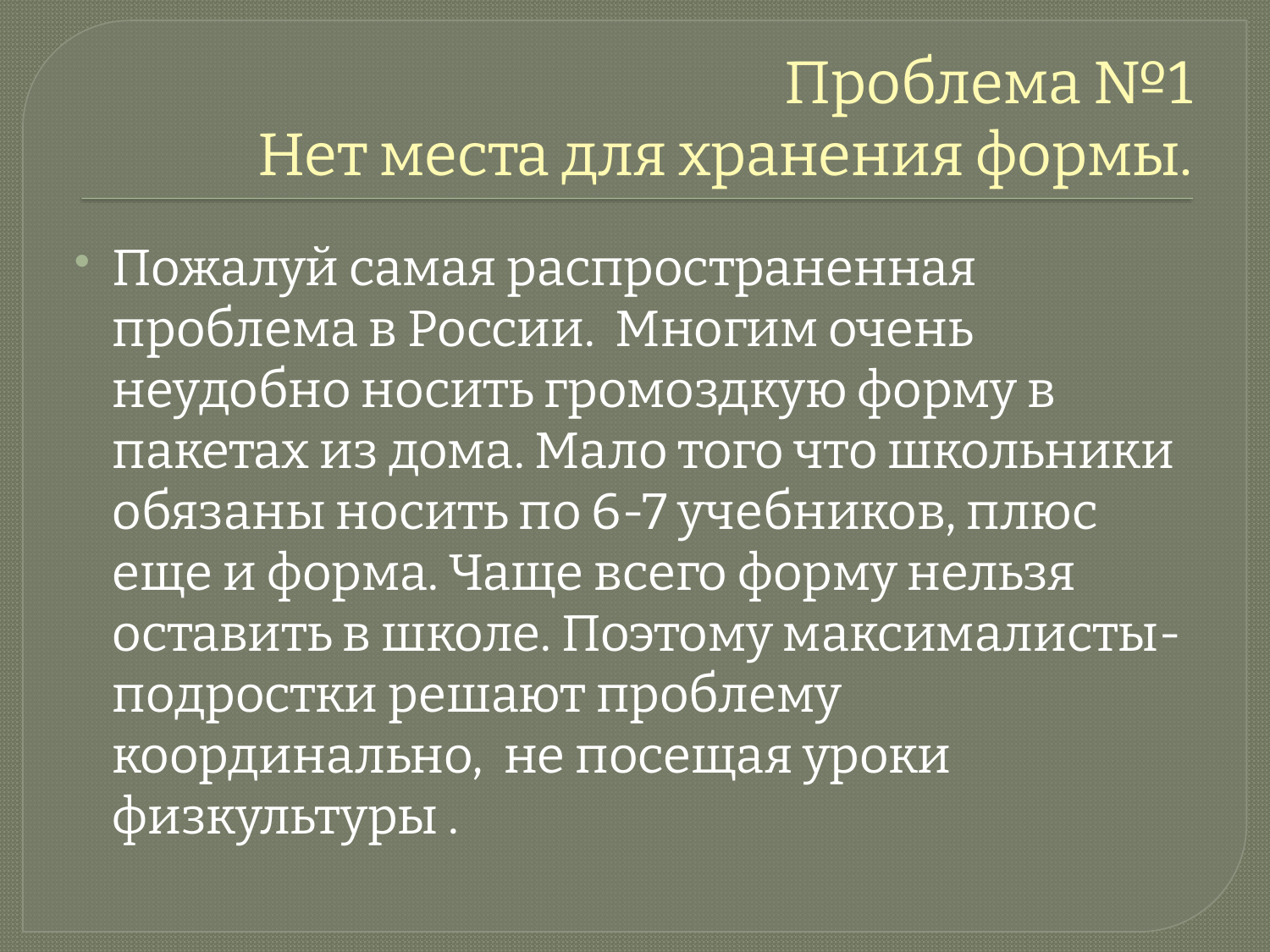

# Проблема №1 Нет места для хранения формы.
Пожалуй самая распространенная проблема в России.  Многим очень неудобно носить громоздкую форму в пакетах из дома. Мало того что школьники обязаны носить по 6-7 учебников, плюс еще и форма. Чаще всего форму нельзя оставить в школе. Поэтому максималисты- подростки решают проблему координально,  не посещая уроки физкультуры .